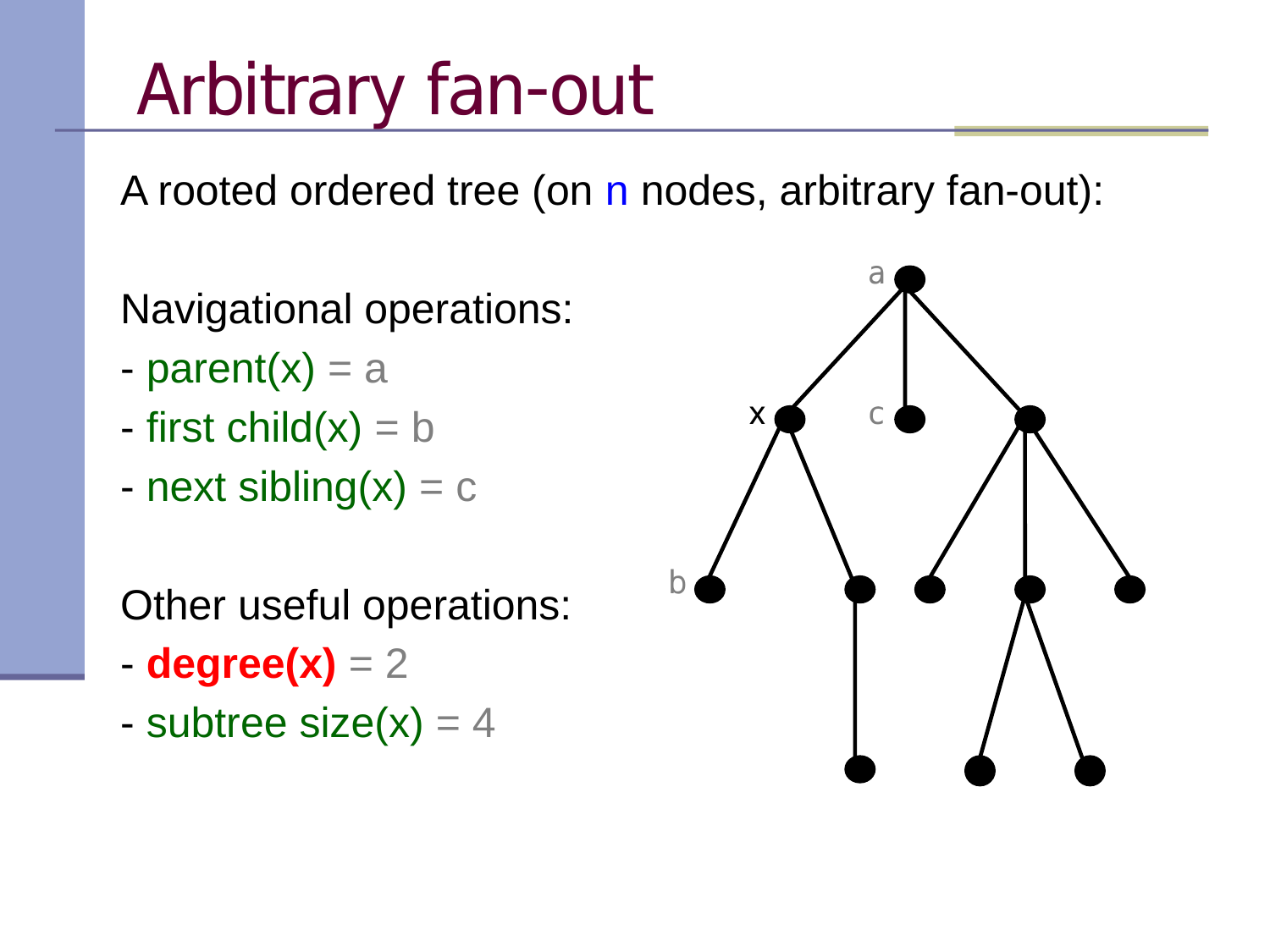

# Arbitrary fan-out
A rooted ordered tree (on n nodes, arbitrary fan-out):

Navigational operations:
- parent(x) = a
- first child(x) = b
- next sibling(x) = c

Other useful operations:
- degree(x) = 2
- subtree size(x) = 4
a

x
c

b